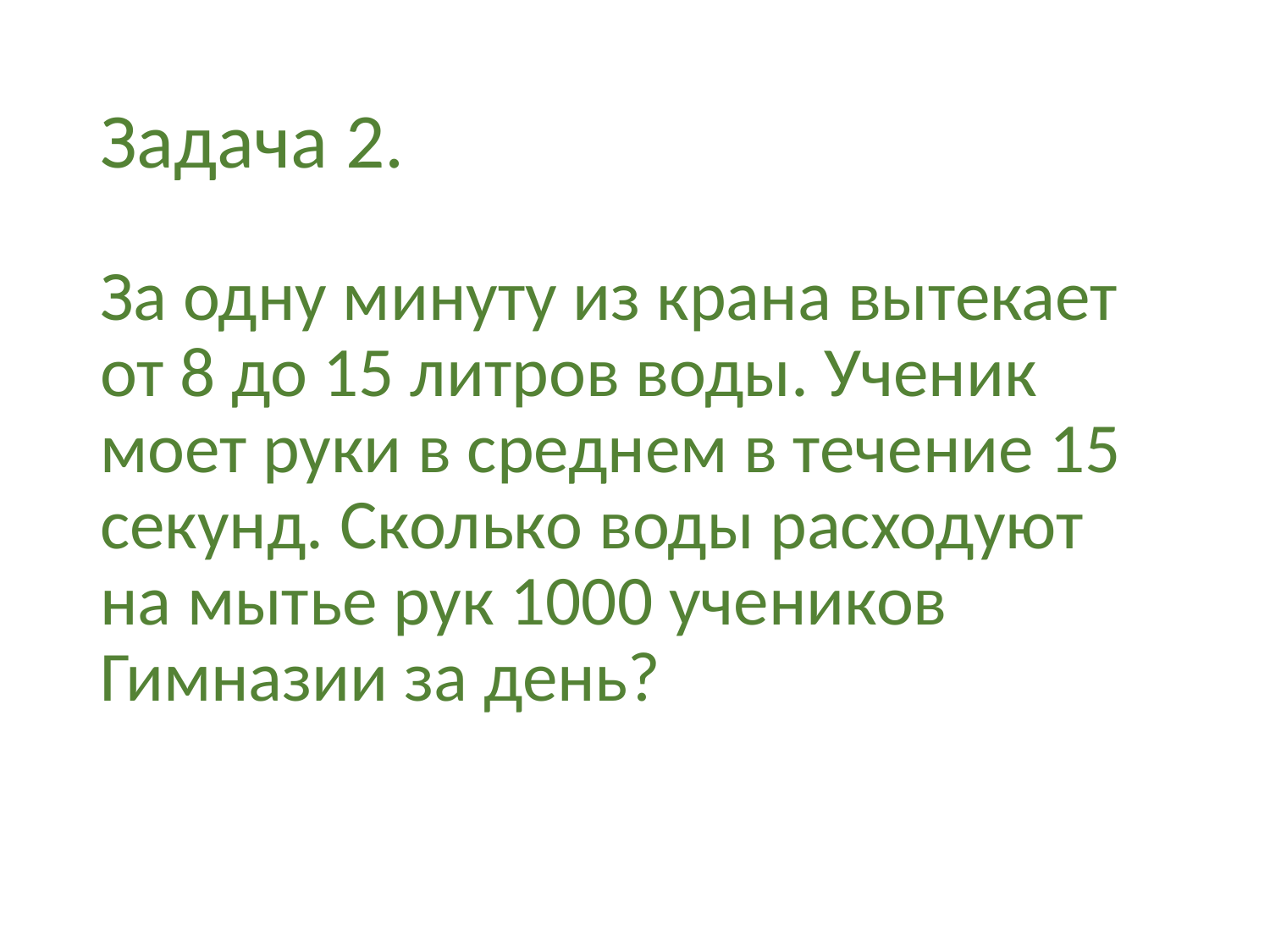

# Задача 2.
За одну минуту из крана вытекает от 8 до 15 литров воды. Ученик моет руки в среднем в течение 15 секунд. Сколько воды расходуют на мытье рук 1000 учеников Гимназии за день?